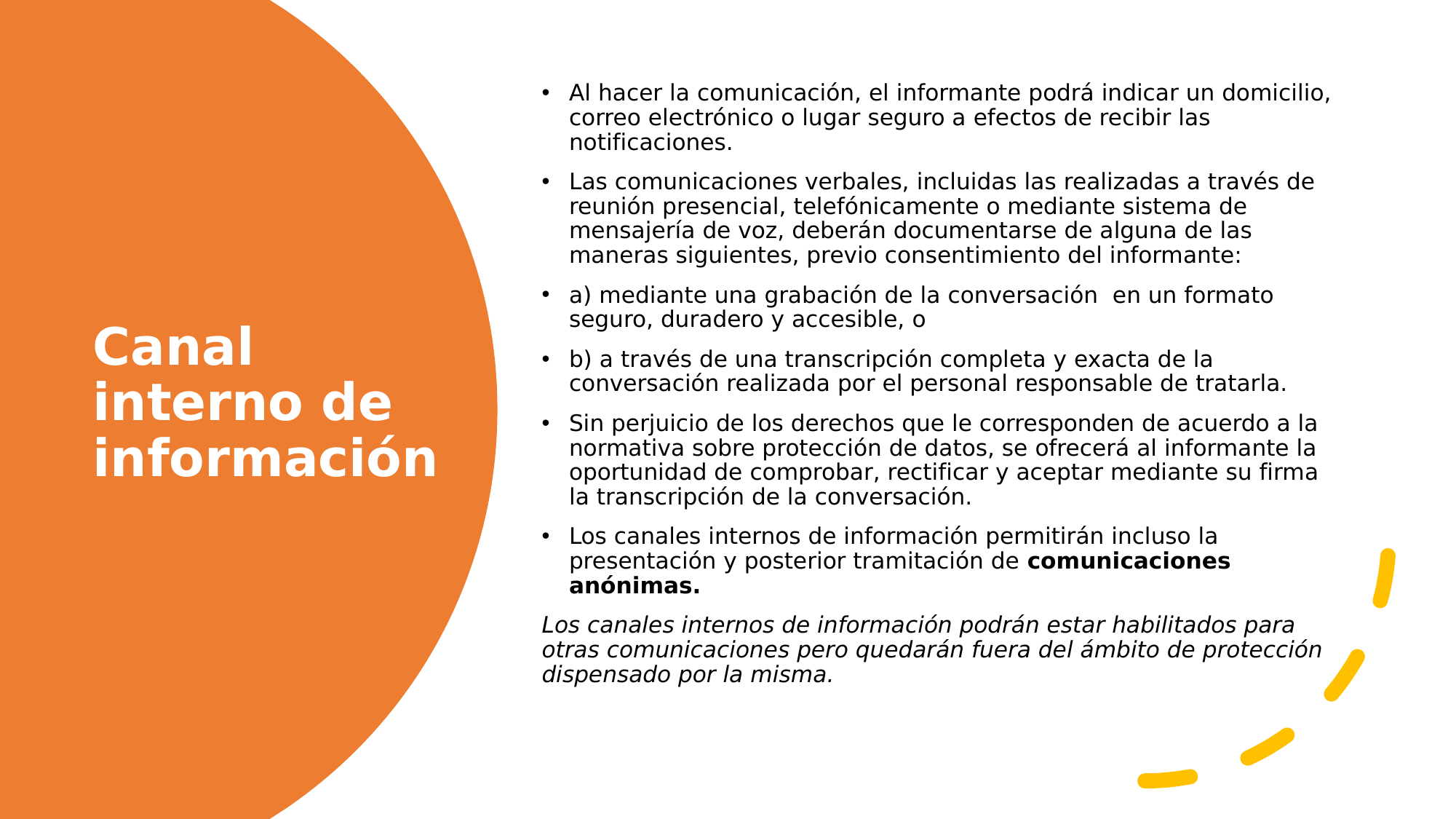

Al hacer la comunicación, el informante podrá indicar un domicilio, correo electrónico o lugar seguro a efectos de recibir las notificaciones.
Las comunicaciones verbales, incluidas las realizadas a través de reunión presencial, telefónicamente o mediante sistema de mensajería de voz, deberán documentarse de alguna de las maneras siguientes, previo consentimiento del informante:
a) mediante una grabación de la conversación  en un formato seguro, duradero y accesible, o
b) a través de una transcripción completa y exacta de la conversación realizada por el personal responsable de tratarla.
Sin perjuicio de los derechos que le corresponden de acuerdo a la normativa sobre protección de datos, se ofrecerá al informante la oportunidad de comprobar, rectificar y aceptar mediante su firma la transcripción de la conversación.
Los canales internos de información permitirán incluso la presentación y posterior tramitación de comunicaciones anónimas.
Los canales internos de información podrán estar habilitados para otras comunicaciones pero quedarán fuera del ámbito de protección dispensado por la misma.

# Canal interno de información